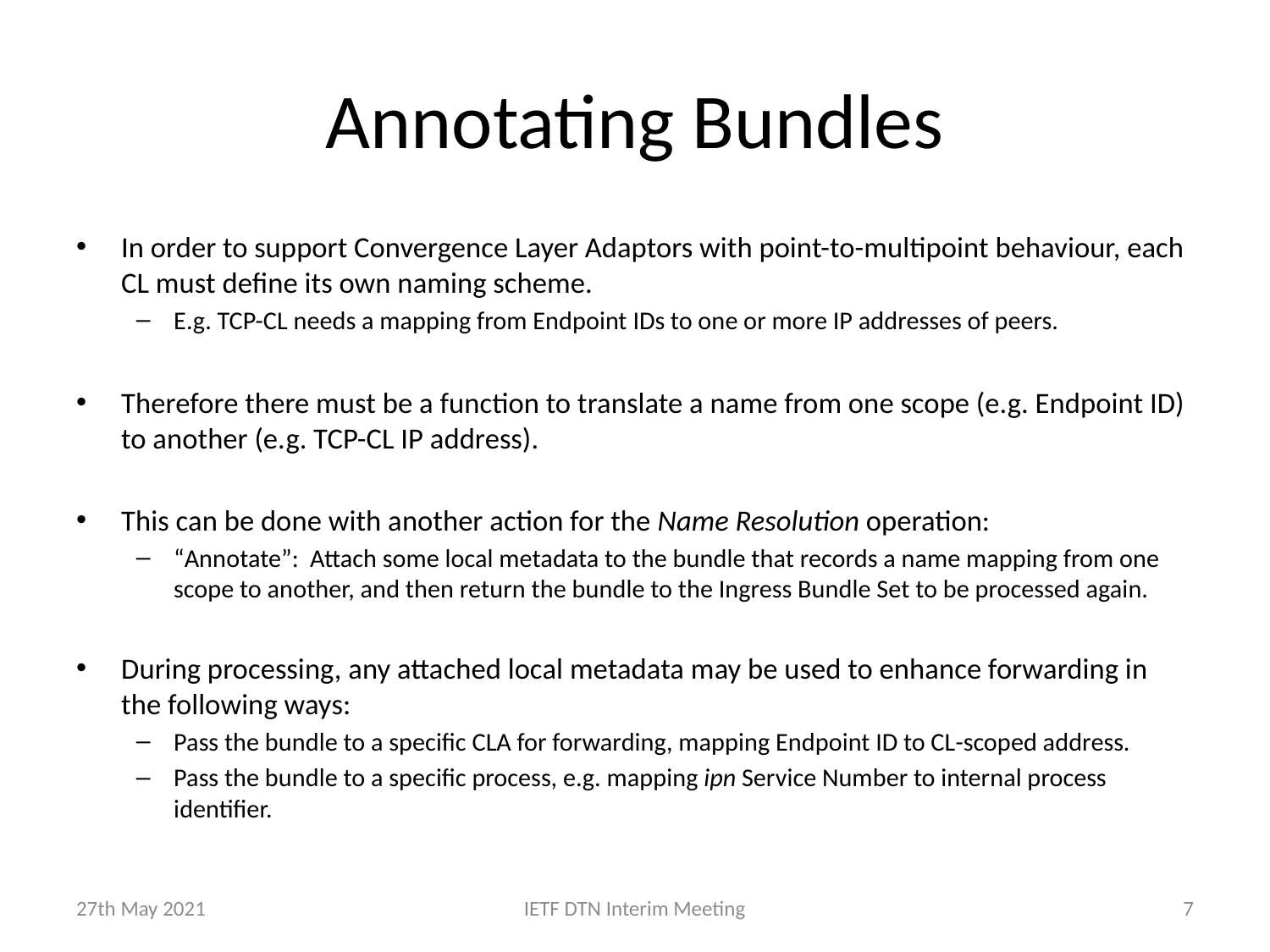

# Annotating Bundles
In order to support Convergence Layer Adaptors with point-to-multipoint behaviour, each CL must define its own naming scheme.
E.g. TCP-CL needs a mapping from Endpoint IDs to one or more IP addresses of peers.

Therefore there must be a function to translate a name from one scope (e.g. Endpoint ID) to another (e.g. TCP-CL IP address).

This can be done with another action for the Name Resolution operation:
“Annotate”:  Attach some local metadata to the bundle that records a name mapping from one scope to another, and then return the bundle to the Ingress Bundle Set to be processed again.

During processing, any attached local metadata may be used to enhance forwarding in the following ways:
Pass the bundle to a specific CLA for forwarding, mapping Endpoint ID to CL-scoped address.
Pass the bundle to a specific process, e.g. mapping ipn Service Number to internal process identifier.
27th May 2021
IETF DTN Interim Meeting
7